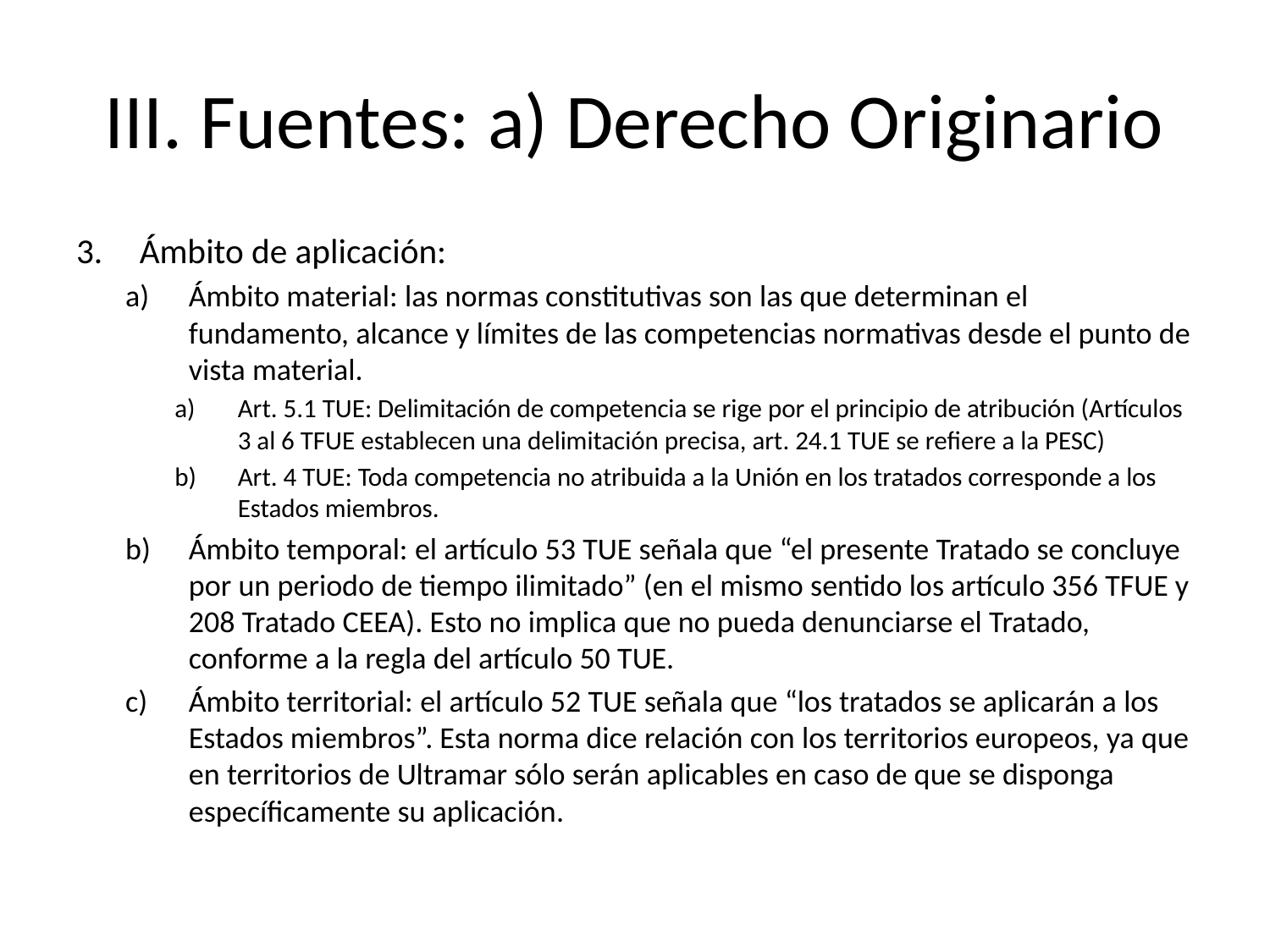

# III. Fuentes: a) Derecho Originario
Ámbito de aplicación:
Ámbito material: las normas constitutivas son las que determinan el fundamento, alcance y límites de las competencias normativas desde el punto de vista material.
Art. 5.1 TUE: Delimitación de competencia se rige por el principio de atribución (Artículos 3 al 6 TFUE establecen una delimitación precisa, art. 24.1 TUE se refiere a la PESC)
Art. 4 TUE: Toda competencia no atribuida a la Unión en los tratados corresponde a los Estados miembros.
Ámbito temporal: el artículo 53 TUE señala que “el presente Tratado se concluye por un periodo de tiempo ilimitado” (en el mismo sentido los artículo 356 TFUE y 208 Tratado CEEA). Esto no implica que no pueda denunciarse el Tratado, conforme a la regla del artículo 50 TUE.
Ámbito territorial: el artículo 52 TUE señala que “los tratados se aplicarán a los Estados miembros”. Esta norma dice relación con los territorios europeos, ya que en territorios de Ultramar sólo serán aplicables en caso de que se disponga específicamente su aplicación.